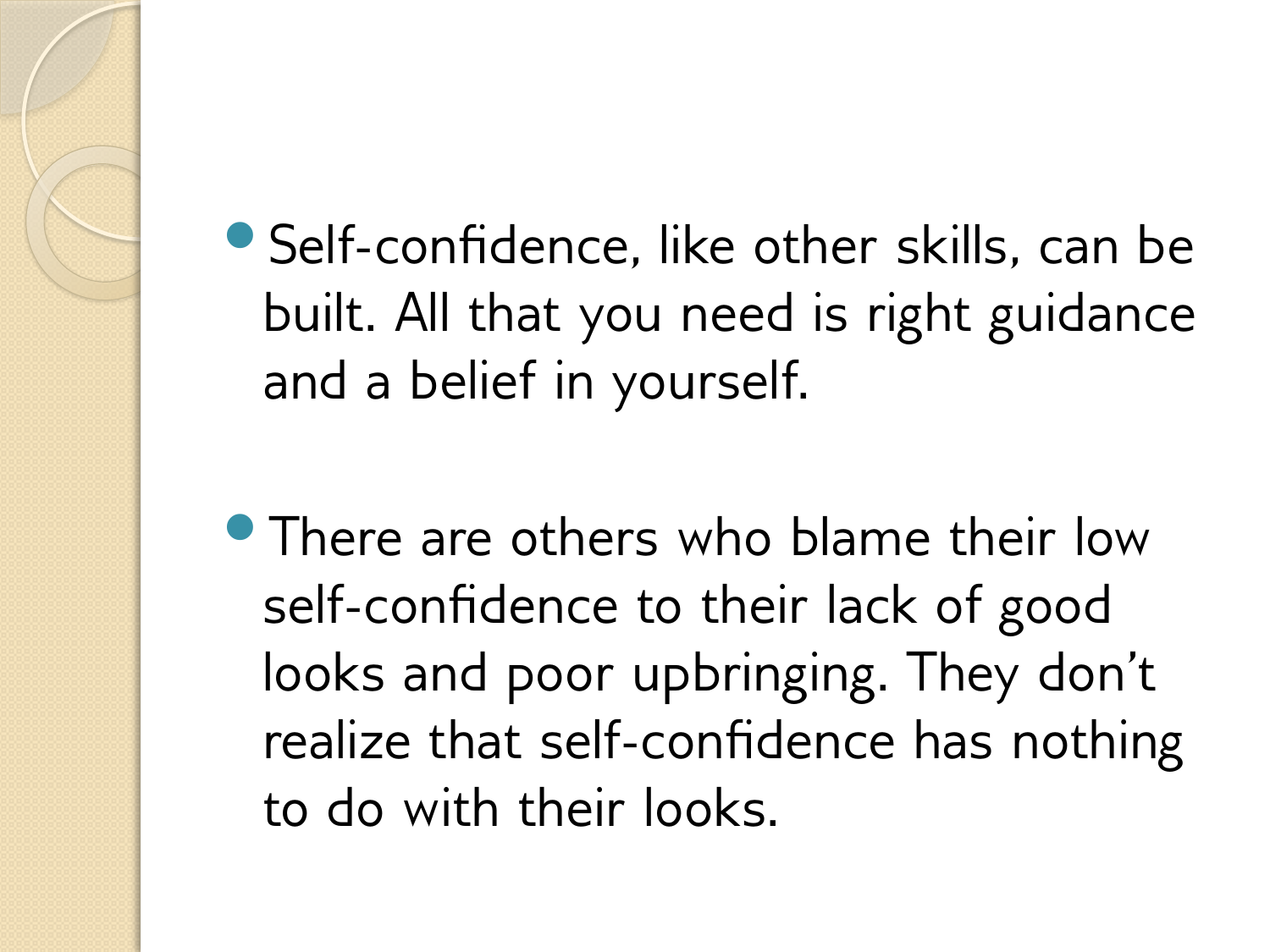

#
Self-confidence, like other skills, can be built. All that you need is right guidance and a belief in yourself.

There are others who blame their low self-confidence to their lack of good looks and poor upbringing. They don’t realize that self-confidence has nothing to do with their looks.